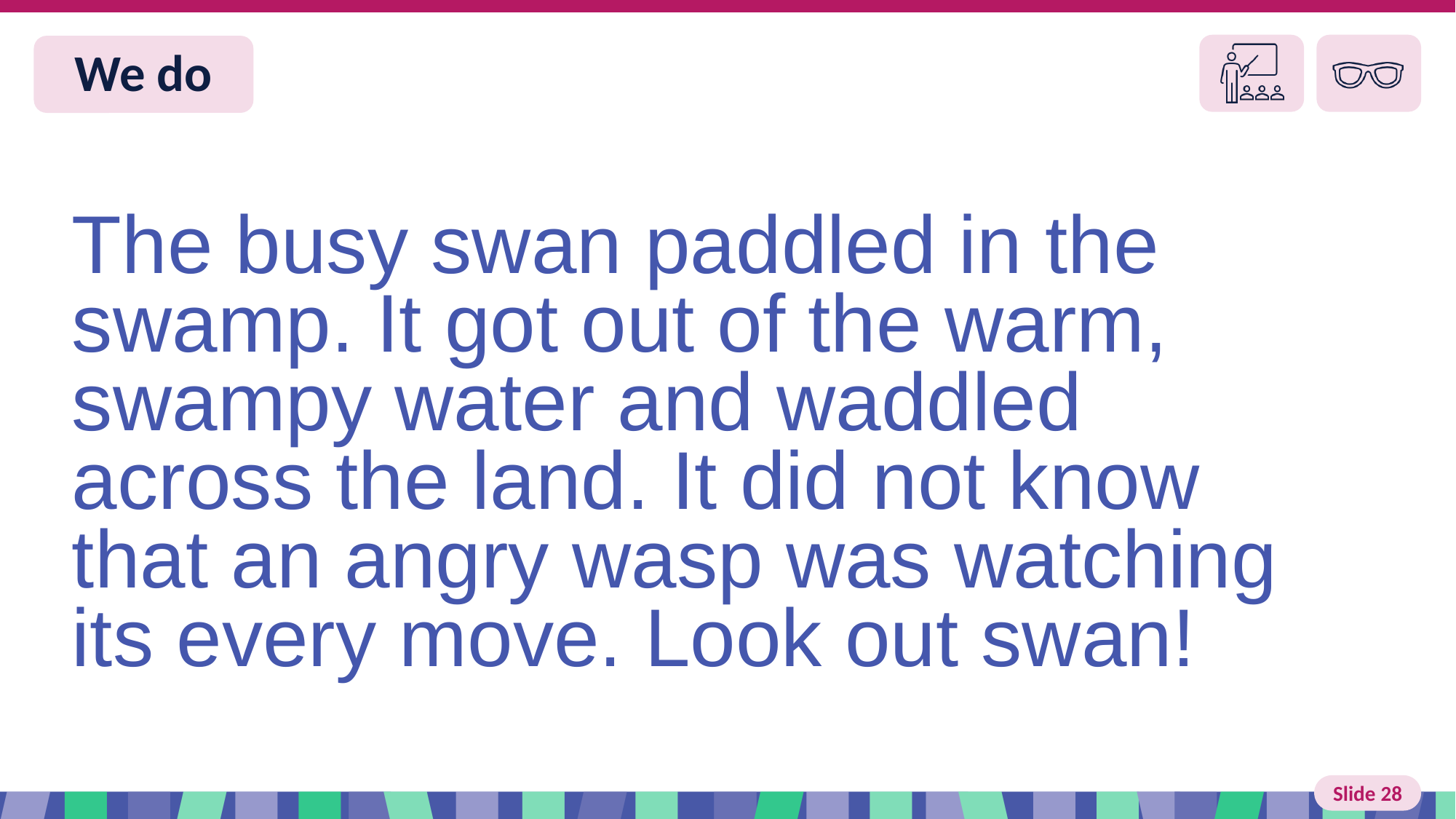

Slide 28 We do
The busy swan paddled in the swamp. It got out of the warm, swampy water and waddled across the land. It did not know that an angry wasp was watching its every move. Look out swan!